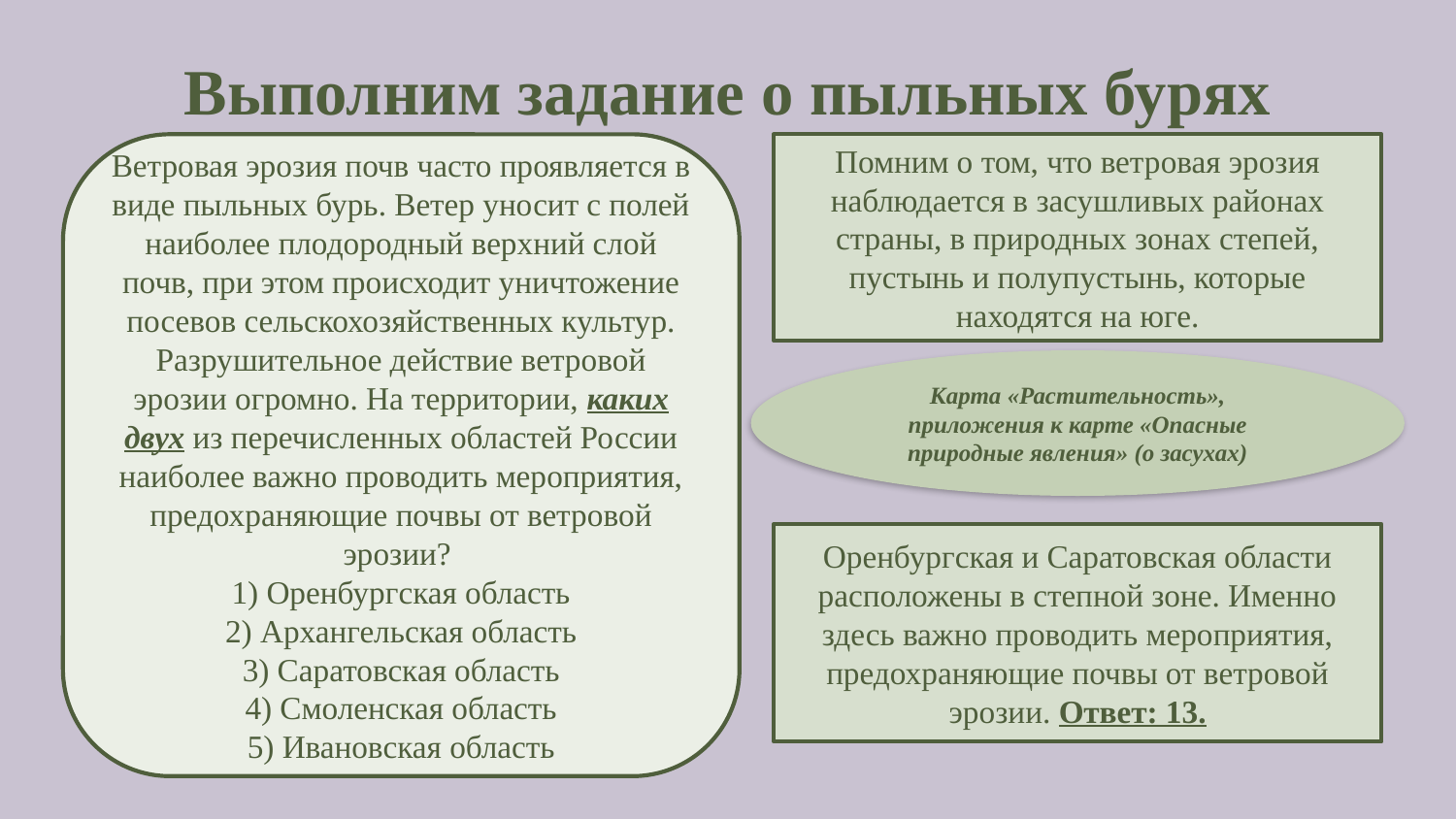

# Выполним задание о пыльных бурях
Ветровая эрозия почв часто проявляется в виде пыльных бурь. Ветер уносит с полей наиболее плодородный верхний слой почв, при этом происходит уничтожение посевов сельскохозяйственных культур. Разрушительное действие ветровой эрозии огромно. На территории, каких двух из перечисленных областей России наиболее важно проводить мероприятия, предохраняющие почвы от ветровой эрозии?
1) Оренбургская область
2) Архангельская область
3) Саратовская область
4) Смоленская область
5) Ивановская область
Помним о том, что ветровая эрозия наблюдается в засушливых районах страны, в природных зонах степей, пустынь и полупустынь, которые находятся на юге.
Карта «Растительность», приложения к карте «Опасные природные явления» (о засухах)
Оренбургская и Саратовская области расположены в степной зоне. Именно здесь важно проводить мероприятия, предохраняющие почвы от ветровой эрозии. Ответ: 13.